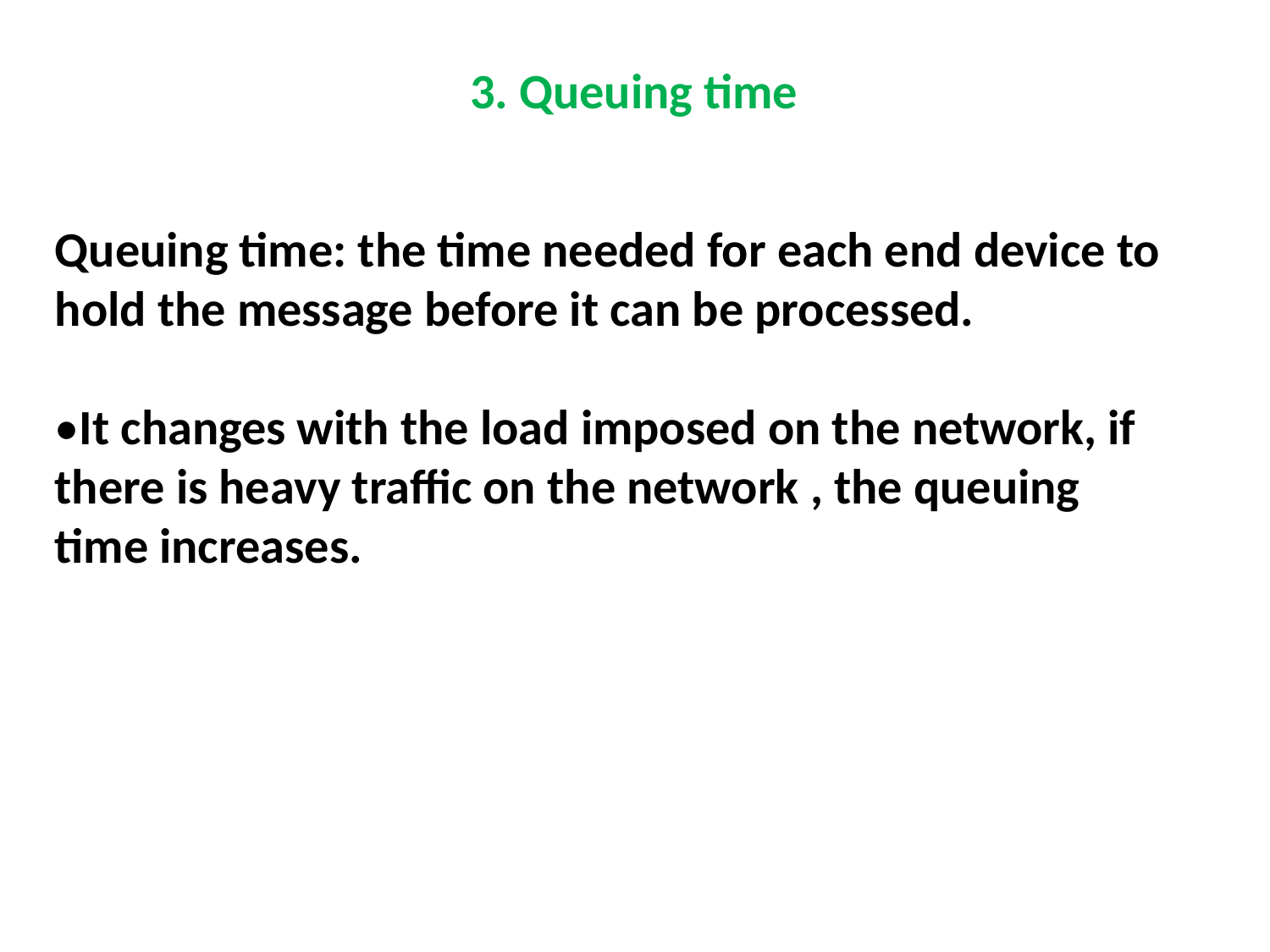

3. Queuing time
Queuing time: the time needed for each end device to hold the message before it can be processed.

•It changes with the load imposed on the network, if there is heavy traffic on the network , the queuing time increases.